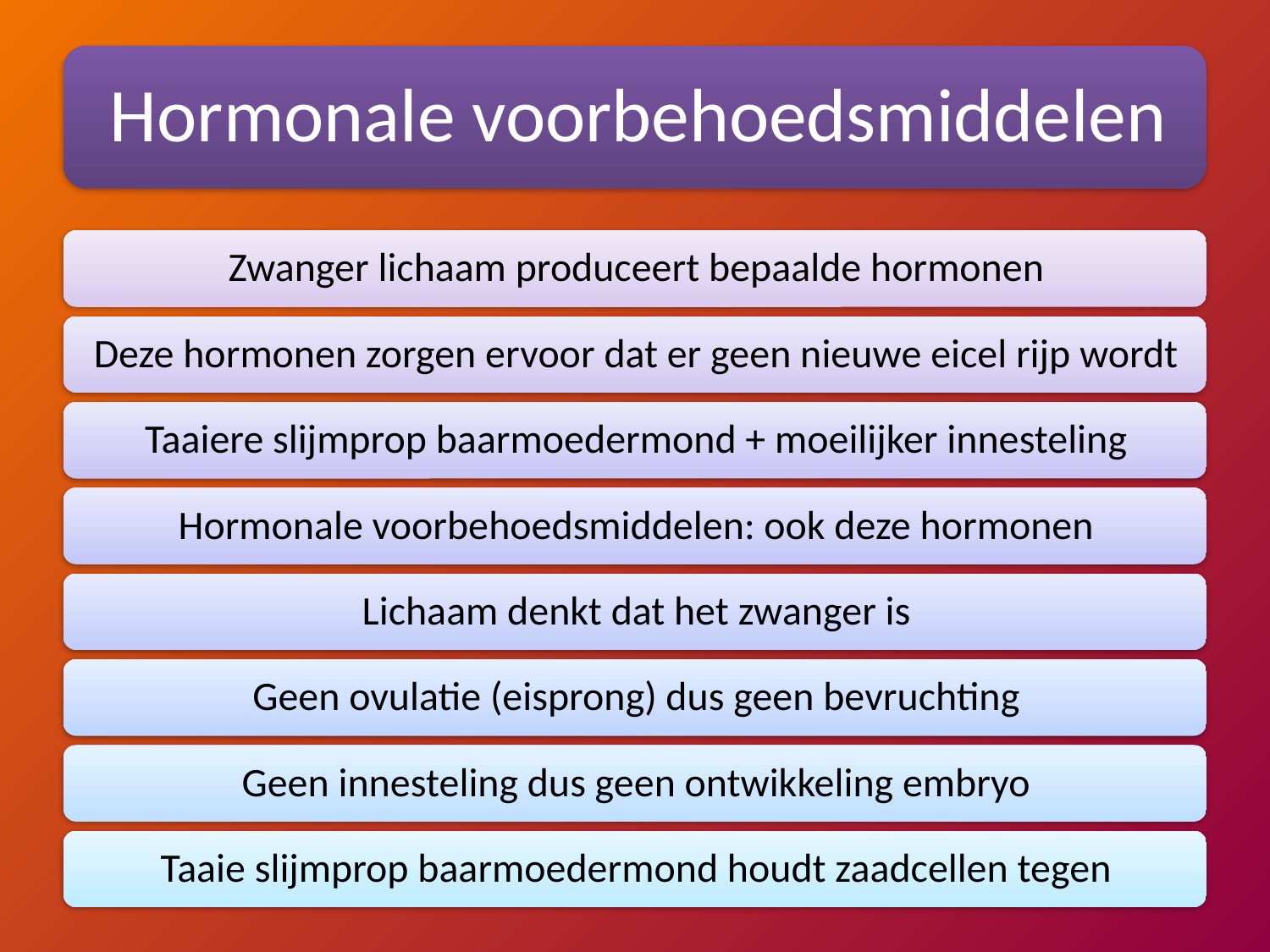

Hormonale voorbehoedsmiddelen
Zwanger lichaam produceert bepaalde hormonen
Deze hormonen zorgen ervoor dat er geen nieuwe eicel rijp wordt
Taaiere slijmprop baarmoedermond + moeilijker innesteling
Hormonale voorbehoedsmiddelen: ook deze hormonen
Lichaam denkt dat het zwanger is
Geen ovulatie (eisprong) dus geen bevruchting
Geen innesteling dus geen ontwikkeling embryo
Taaie slijmprop baarmoedermond houdt zaadcellen tegen